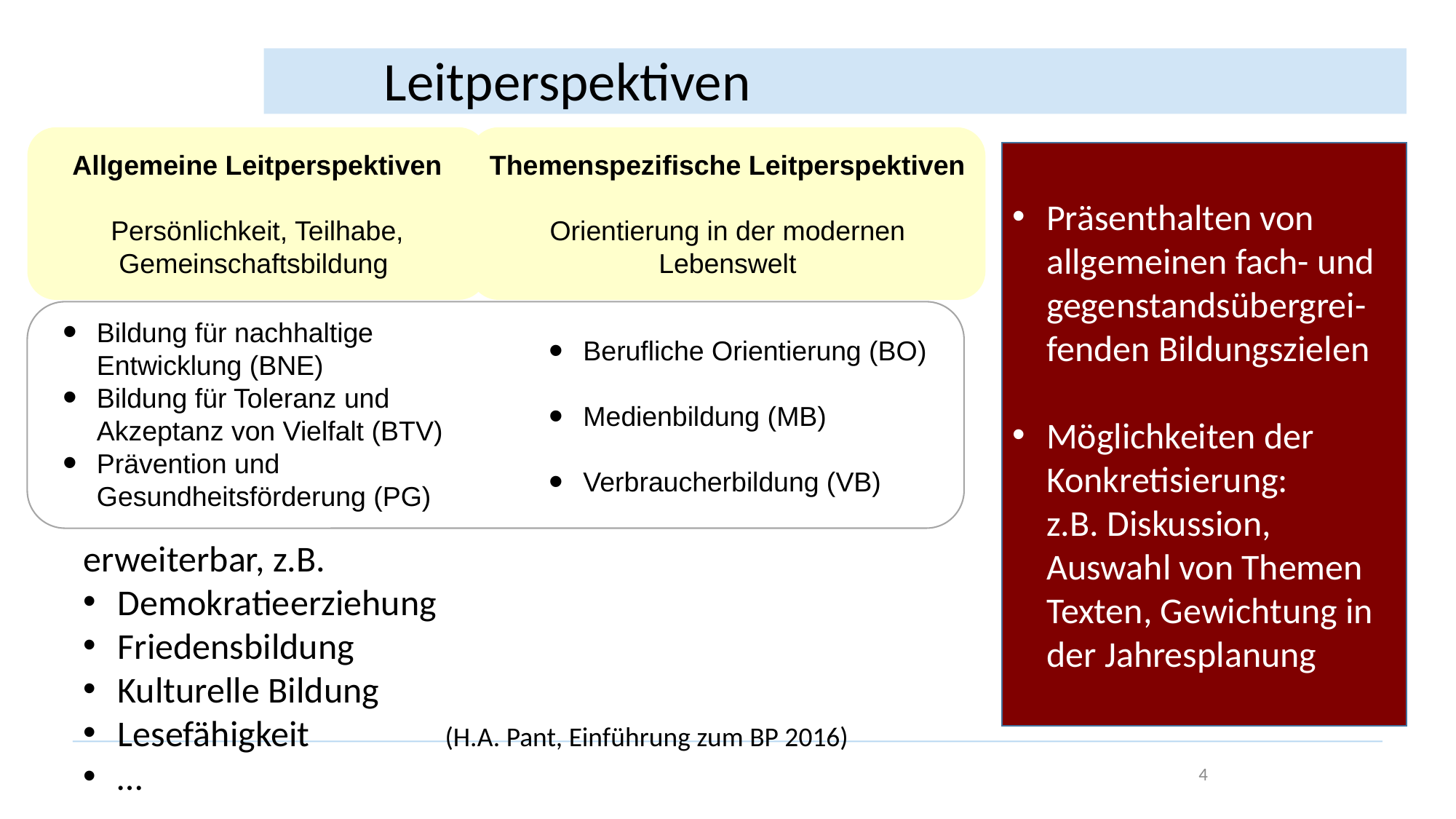

Leitperspektiven
Allgemeine Leitperspektiven

Persönlichkeit, Teilhabe, Gemeinschaftsbildung
Themenspezifische Leitperspektiven

Orientierung in der modernen Lebenswelt
Präsenthalten von allgemeinen fach- und gegenstandsübergrei-fenden Bildungszielen

Möglichkeiten der Konkretisierung:
z.B. Diskussion,
Auswahl von Themen Texten, Gewichtung in der Jahresplanung

Bildung für nachhaltige
Entwicklung (BNE)
Bildung für Toleranz und
Akzeptanz von Vielfalt (BTV)
Prävention und
Gesundheitsförderung (PG)

Berufliche Orientierung (BO)

Medienbildung (MB)

Verbraucherbildung (VB)

erweiterbar, z.B.
Demokratieerziehung
Friedensbildung
Kulturelle Bildung
Lesefähigkeit		(H.A. Pant, Einführung zum BP 2016)
…
4